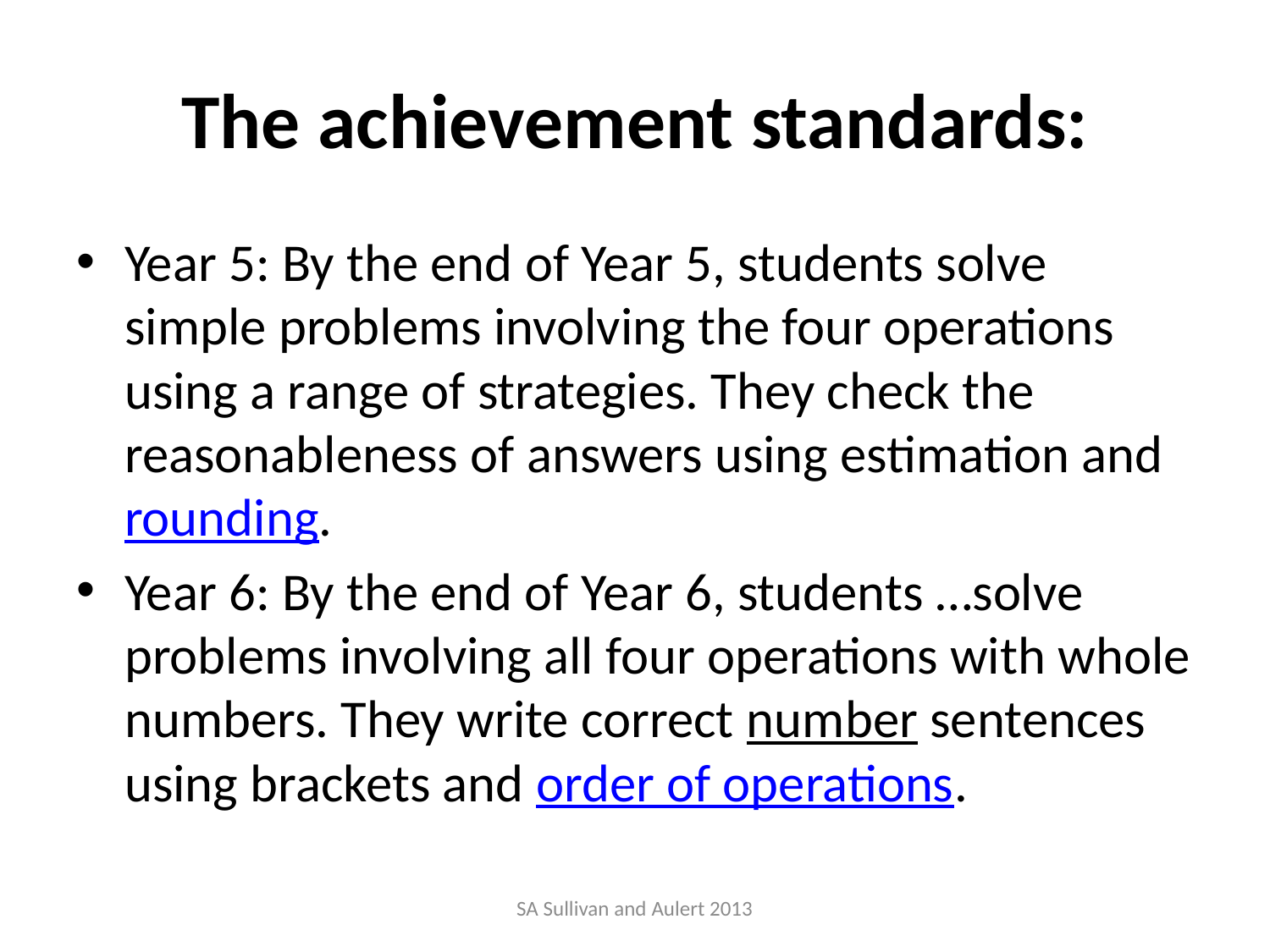

# The achievement standards:
Year 5: By the end of Year 5, students solve simple problems involving the four operations using a range of strategies. They check the reasonableness of answers using estimation and rounding.
Year 6: By the end of Year 6, students …solve problems involving all four operations with whole numbers. They write correct number sentences using brackets and order of operations.

SA Sullivan and Aulert 2013